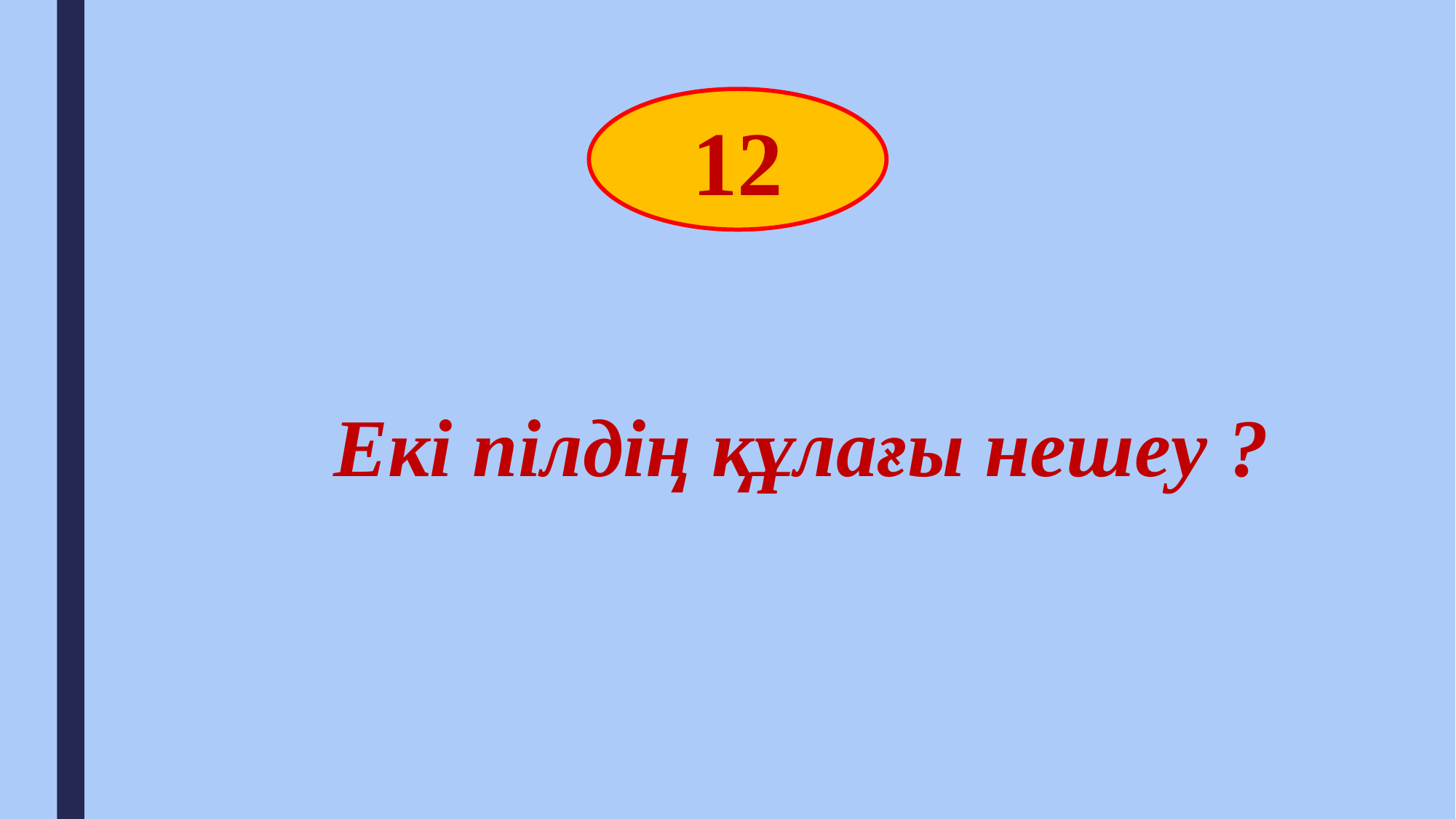

12
# Екі пілдің құлағы нешеу ?